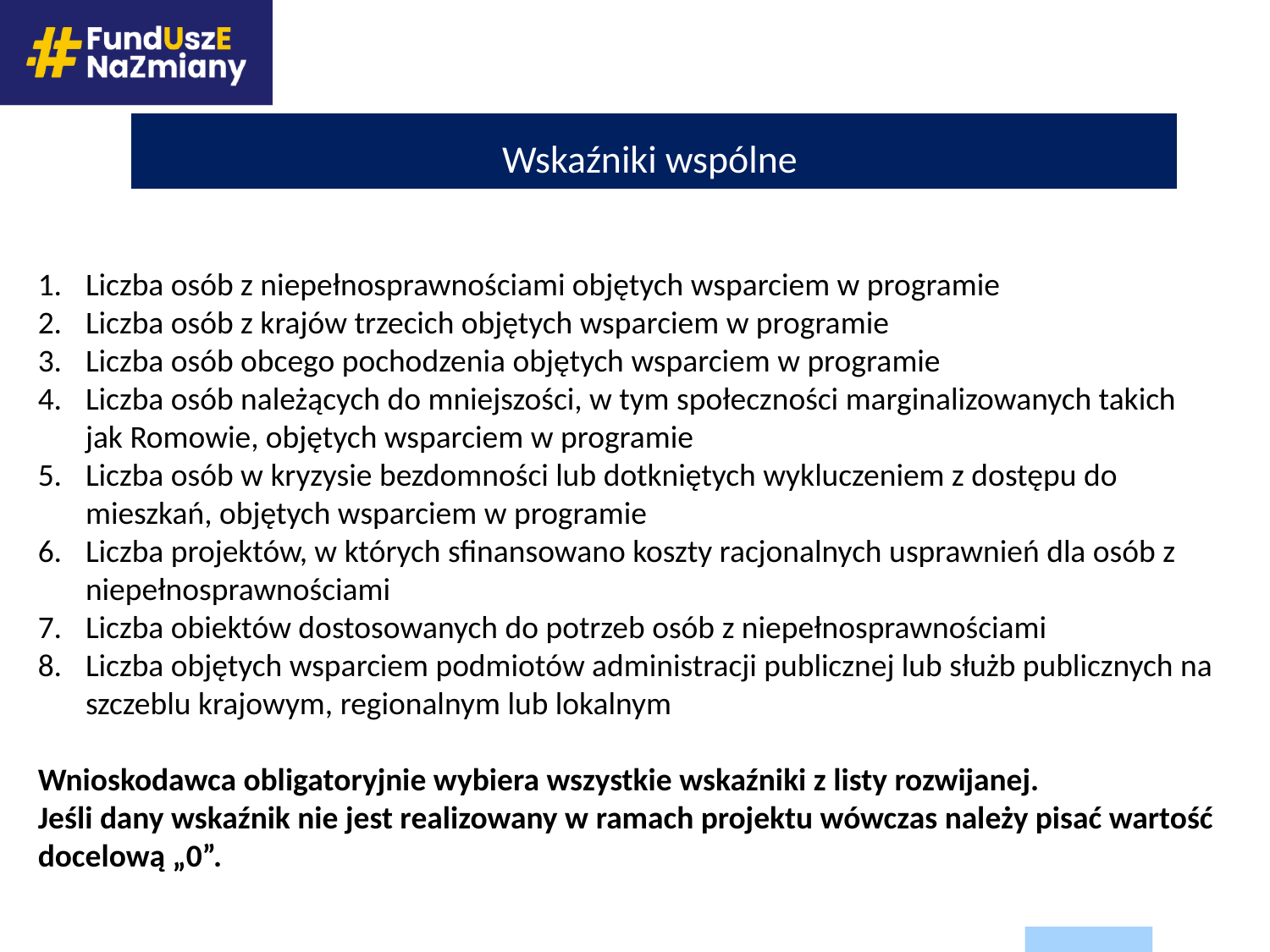

Wskaźniki wspólne
Liczba osób z niepełnosprawnościami objętych wsparciem w programie
Liczba osób z krajów trzecich objętych wsparciem w programie
Liczba osób obcego pochodzenia objętych wsparciem w programie
Liczba osób należących do mniejszości, w tym społeczności marginalizowanych takich jak Romowie, objętych wsparciem w programie
Liczba osób w kryzysie bezdomności lub dotkniętych wykluczeniem z dostępu do mieszkań, objętych wsparciem w programie
Liczba projektów, w których sfinansowano koszty racjonalnych usprawnień dla osób z niepełnosprawnościami
Liczba obiektów dostosowanych do potrzeb osób z niepełnosprawnościami
Liczba objętych wsparciem podmiotów administracji publicznej lub służb publicznych na szczeblu krajowym, regionalnym lub lokalnym

Wnioskodawca obligatoryjnie wybiera wszystkie wskaźniki z listy rozwijanej.
Jeśli dany wskaźnik nie jest realizowany w ramach projektu wówczas należy pisać wartość docelową „0”.